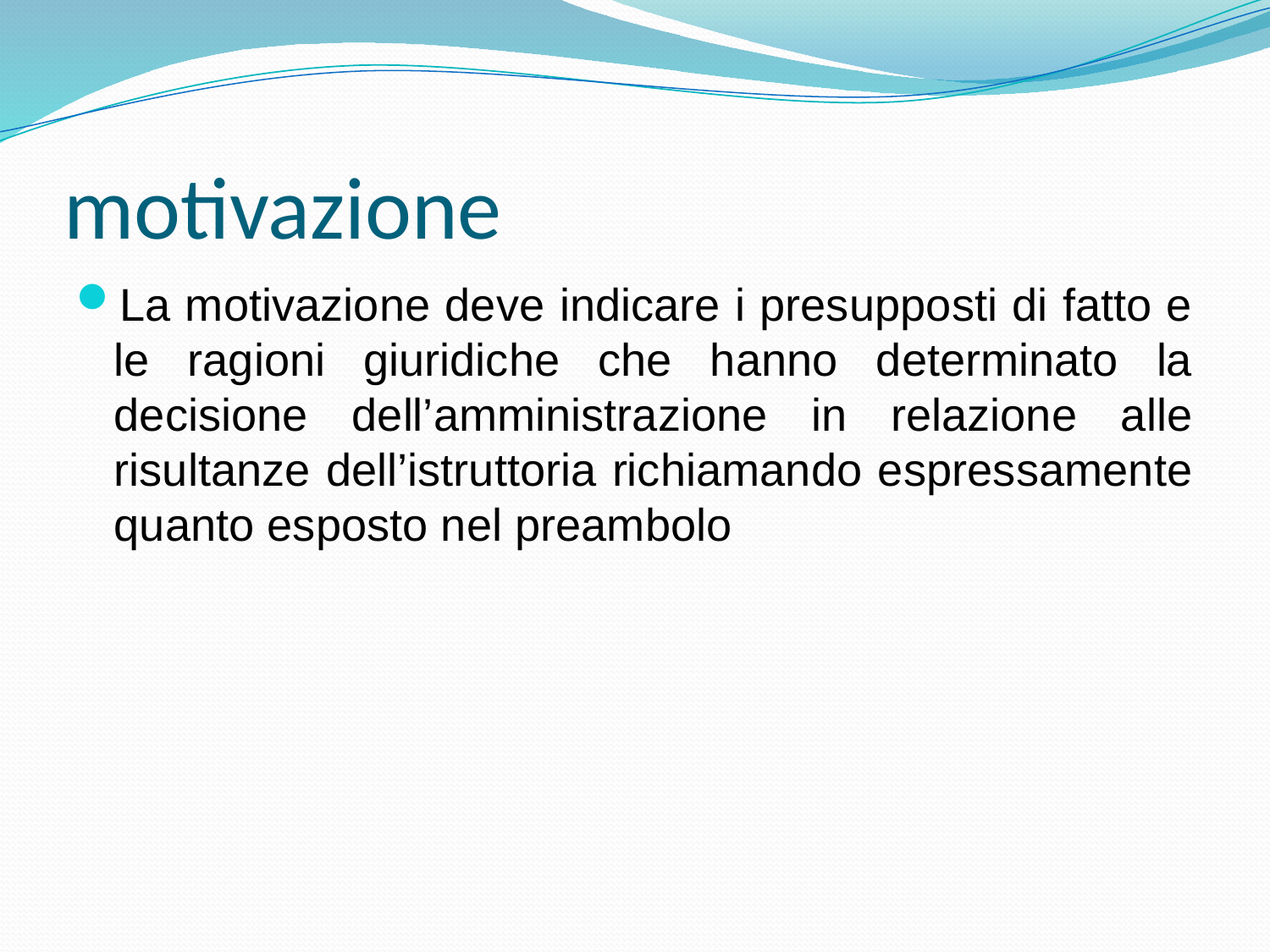

# motivazione
La motivazione deve indicare i presupposti di fatto e le ragioni giuridiche che hanno determinato la decisione dell’amministrazione in relazione alle risultanze dell’istruttoria richiamando espressamente quanto esposto nel preambolo